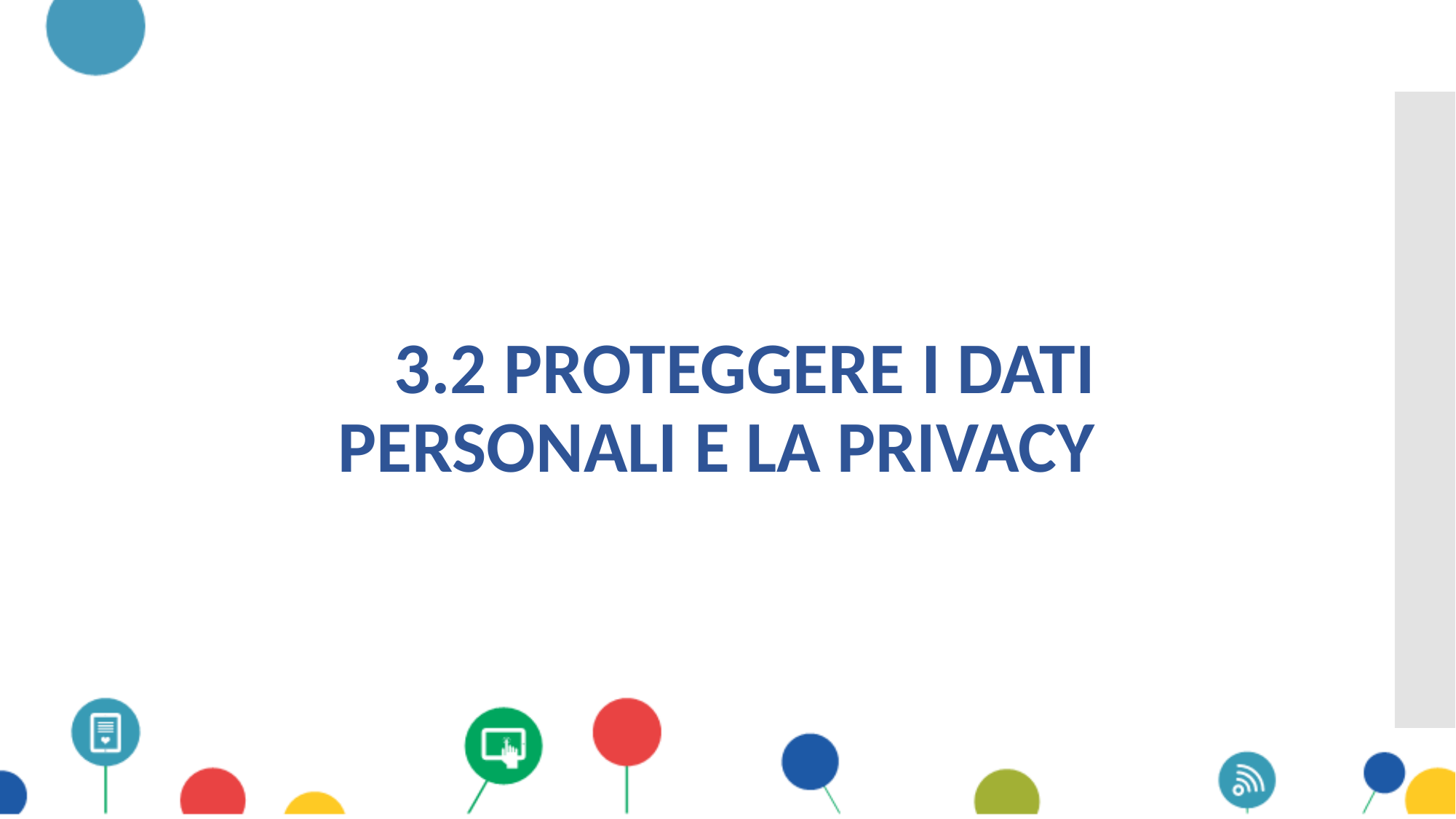

# 3.2 Proteggere i dati personali e la privacy